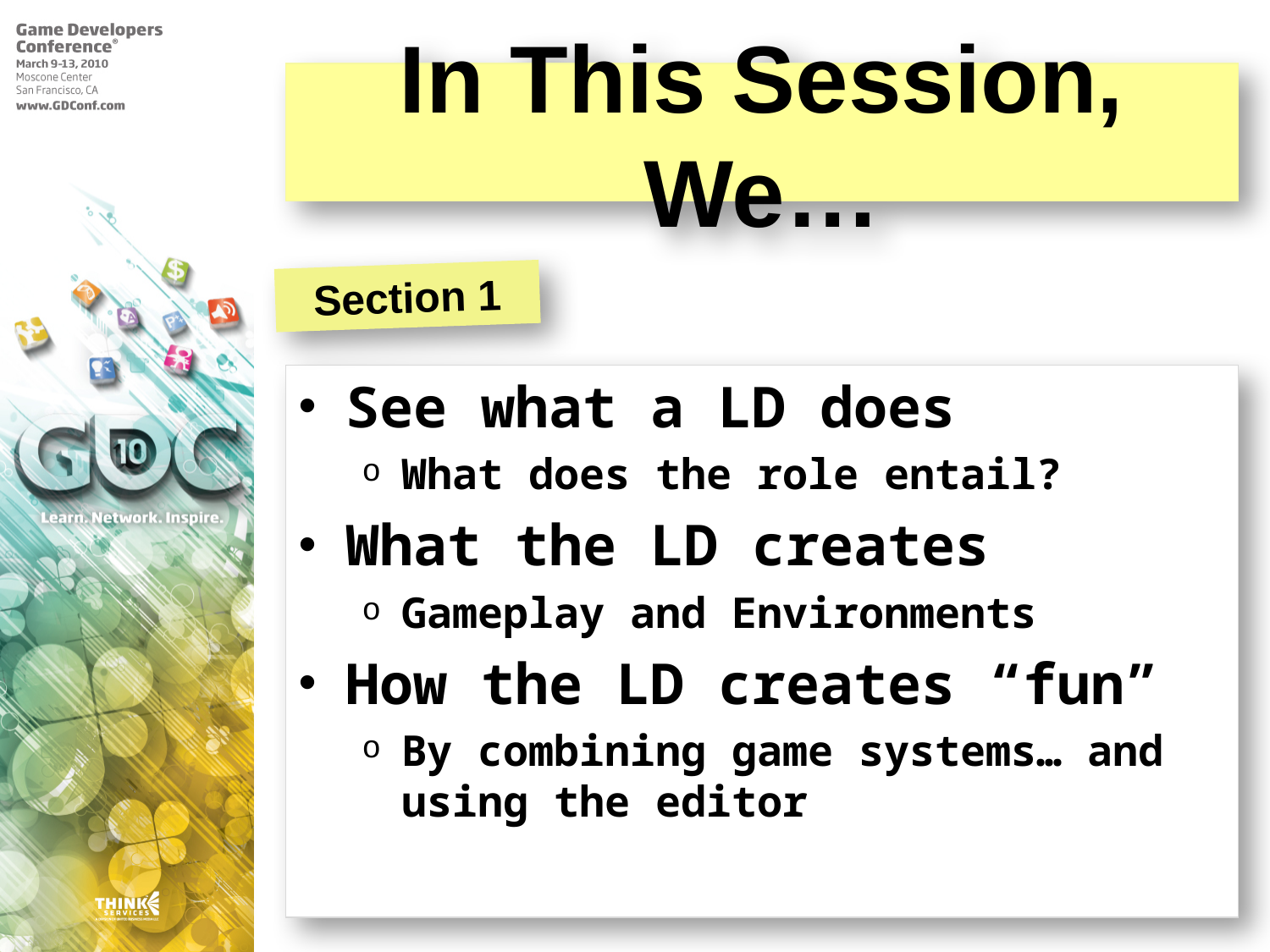

# In This Session, We…
Section 1
See what a LD does
What does the role entail?
What the LD creates
Gameplay and Environments
How the LD creates “fun”
By combining game systems… and using the editor